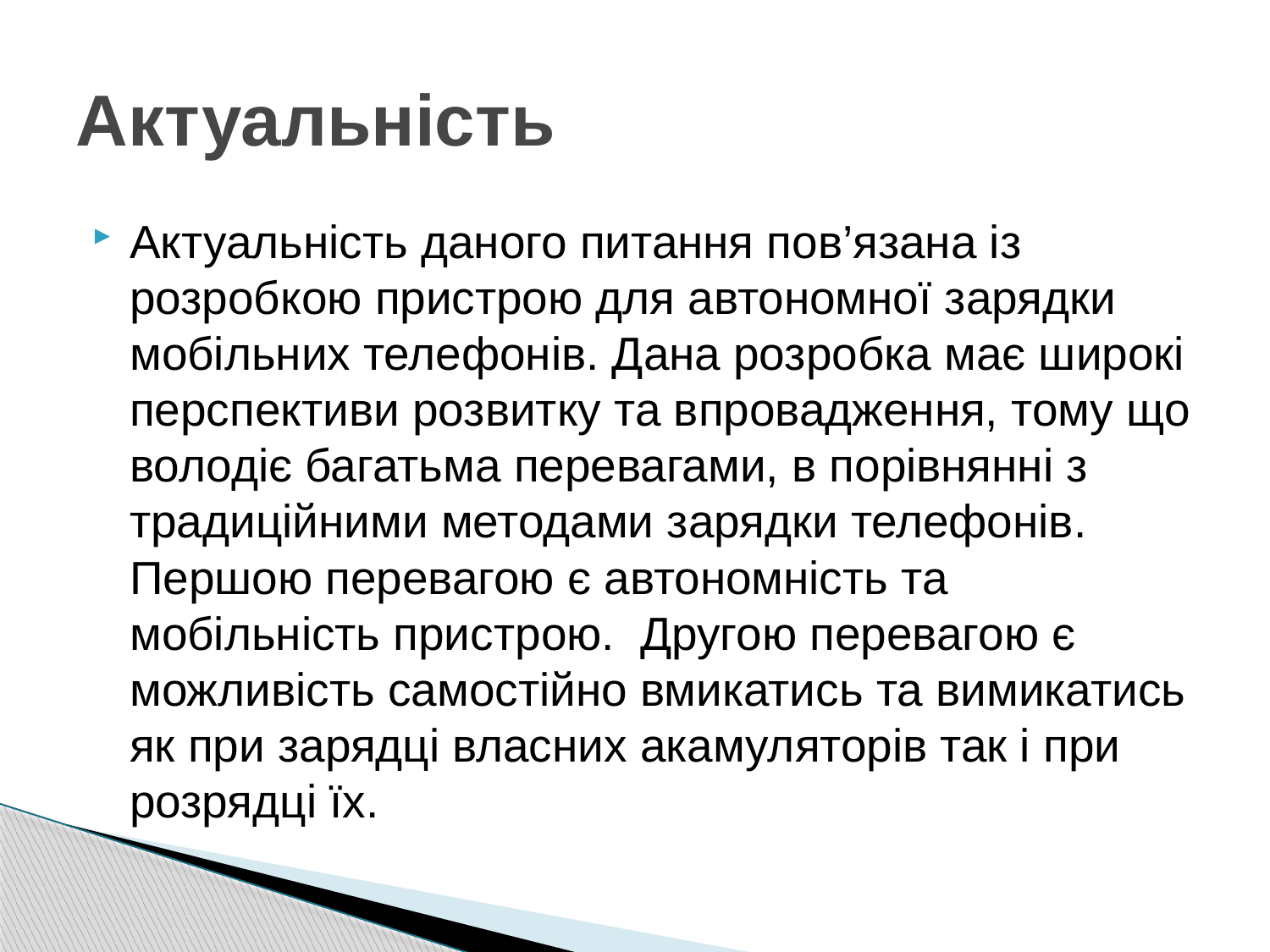

# Актуальність
Актуальність даного питання пов’язана із розробкою пристрою для автономної зарядки мобільних телефонів. Дана розробка має широкі перспективи розвитку та впровадження, тому що володіє багатьма перевагами, в порівнянні з традиційними методами зарядки телефонів. Першою перевагою є автономність та мобільність пристрою.  Другою перевагою є можливість самостійно вмикатись та вимикатись як при зарядці власних акамуляторів так і при розрядці їх.